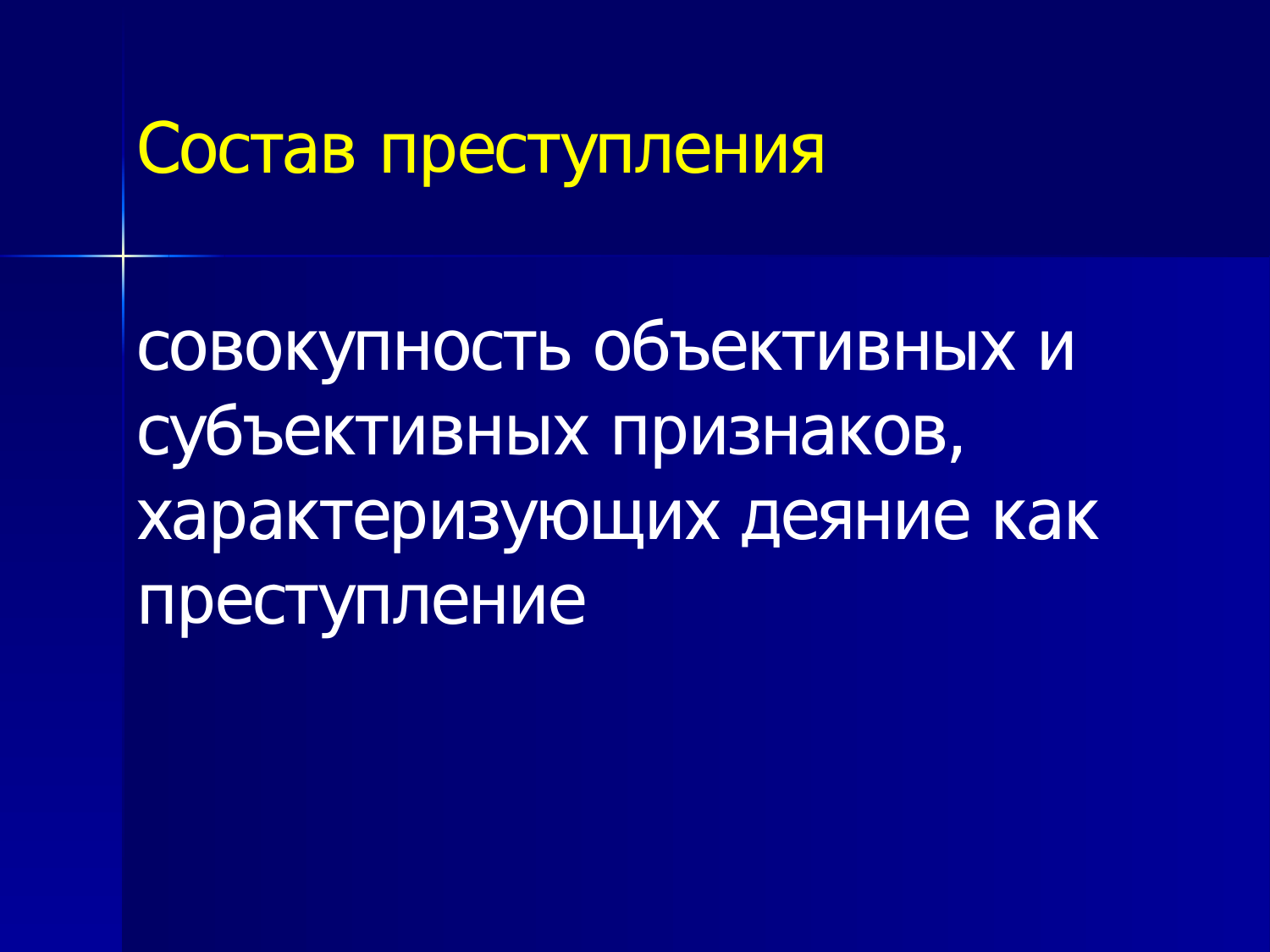

Состав преступления

совокупность объективных и субъективных признаков, характеризующих деяние как преступление